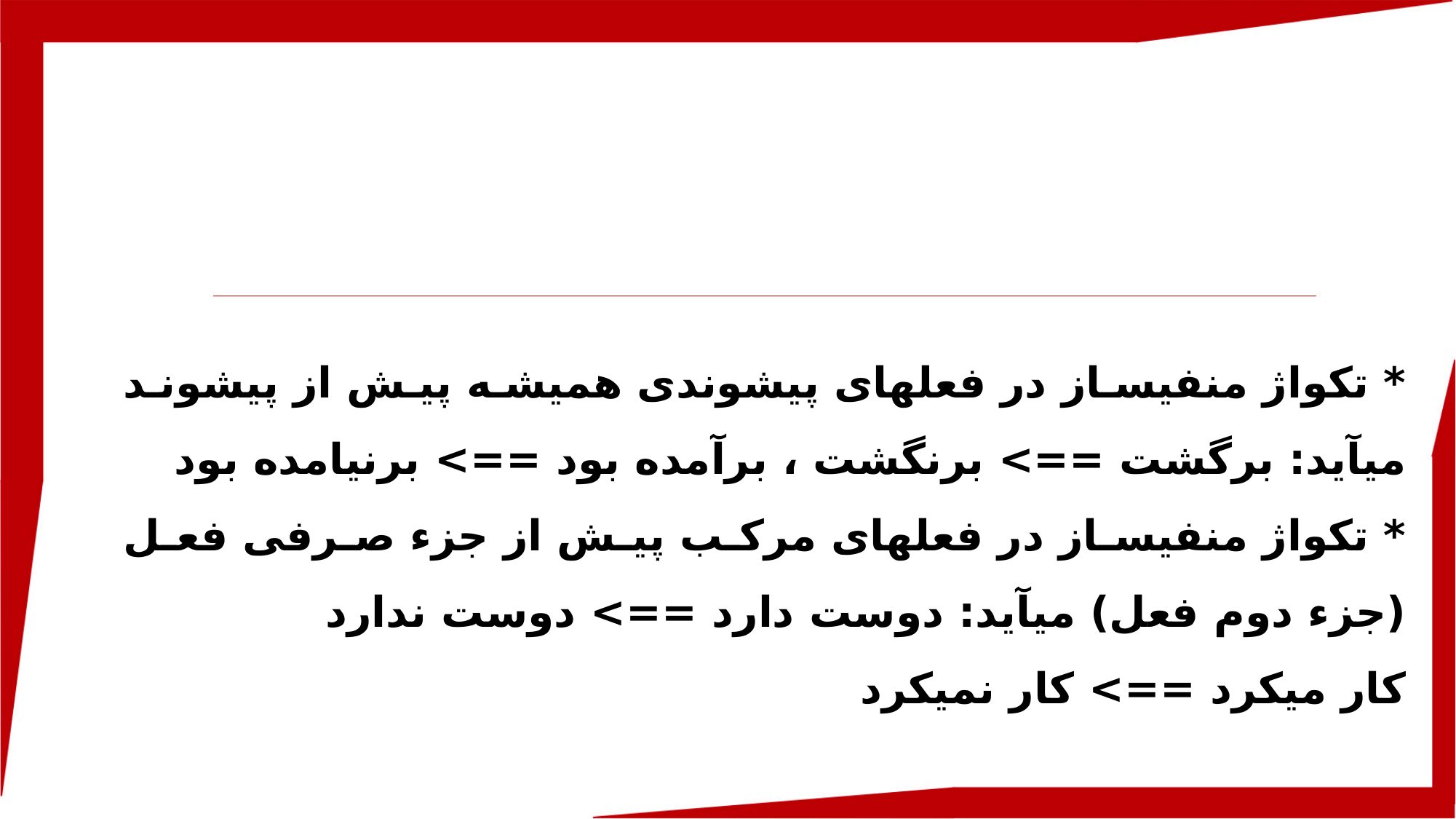

* تکواژ منفی­ساز در فعل­های پیشوندی همیشه پیش از پیشوند می­آید: برگشت ==> برنگشت ، برآمده بود ==> برنیامده بود
* تکواژ منفی­ساز در فعل­های مرکب پیش از جزء صرفی فعل (جزء دوم فعل) می­آید: دوست دارد ==> دوست ندارد
کار می­کرد ==> کار نمی­کرد